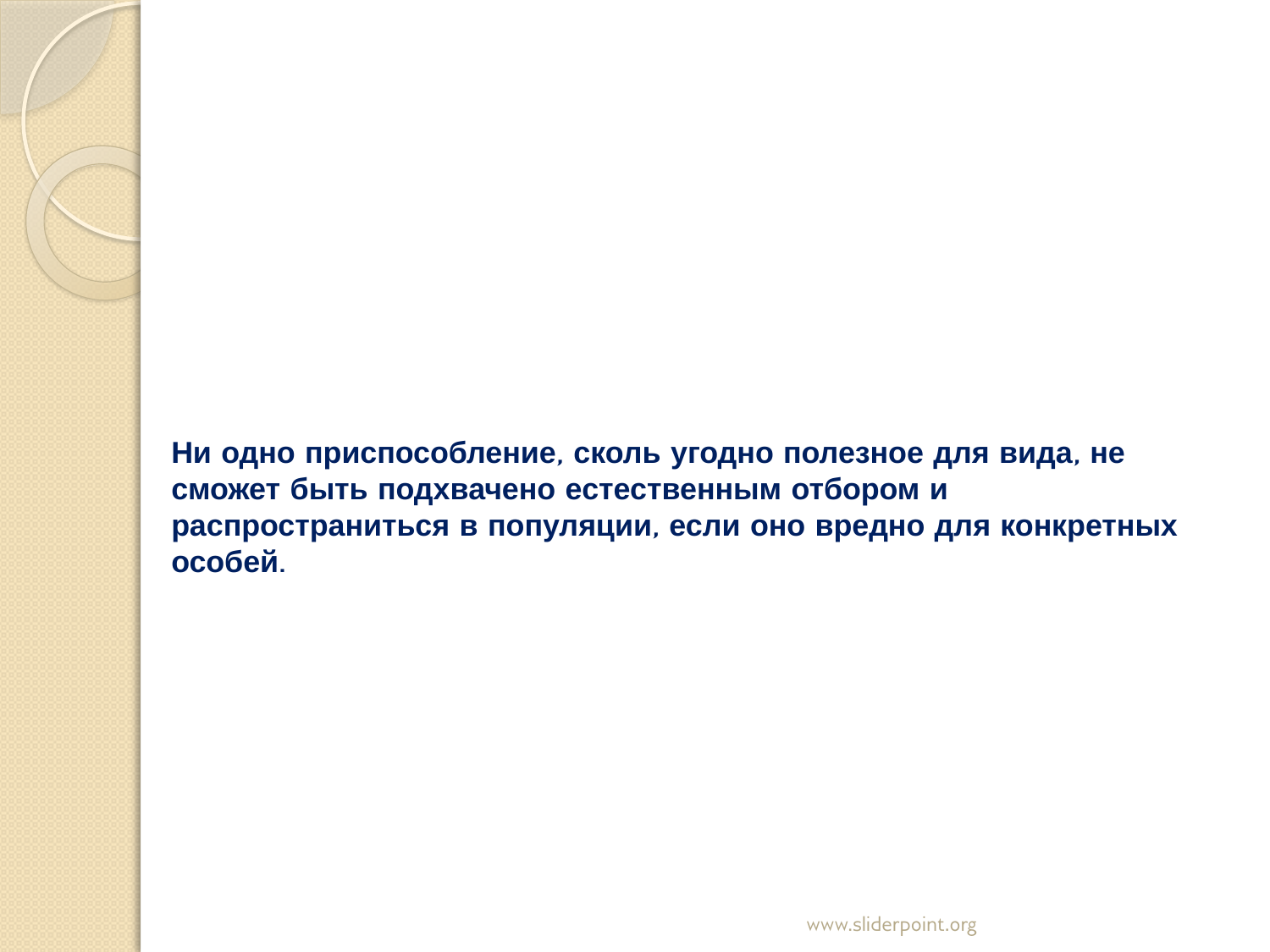

# Ни одно приспособление, сколь угодно полезное для вида, не сможет быть подхвачено естественным отбором и распространиться в популяции, если оно вредно для конкретных особей.
www.sliderpoint.org